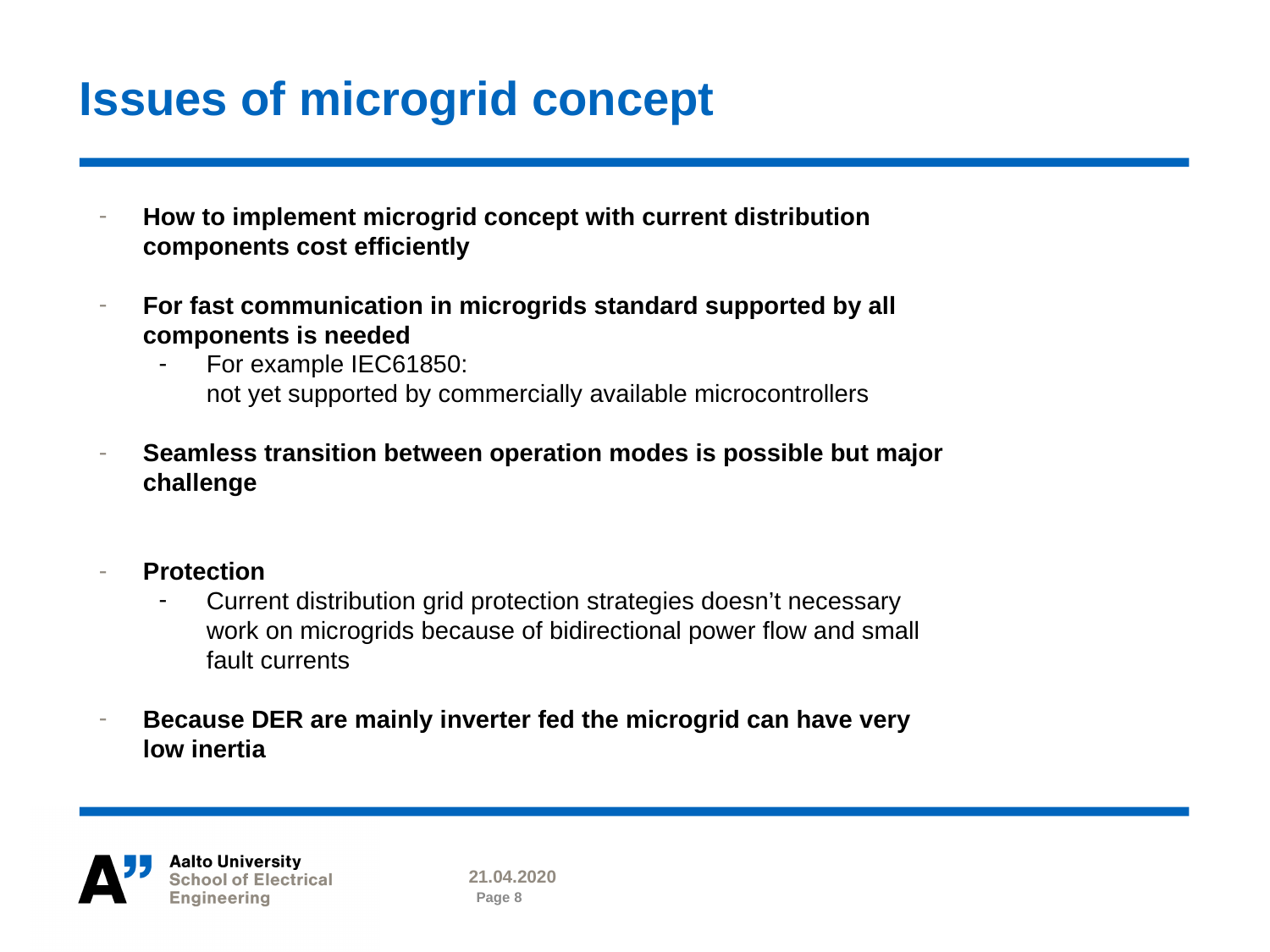

# Issues of microgrid concept
How to implement microgrid concept with current distribution components cost efficiently

For fast communication in microgrids standard supported by all components is needed
For example IEC61850:
not yet supported by commercially available microcontrollers

Seamless transition between operation modes is possible but major challenge

Protection
Current distribution grid protection strategies doesn’t necessary work on microgrids because of bidirectional power flow and small fault currents

Because DER are mainly inverter fed the microgrid can have very low inertia

21.04.2020
Page 8